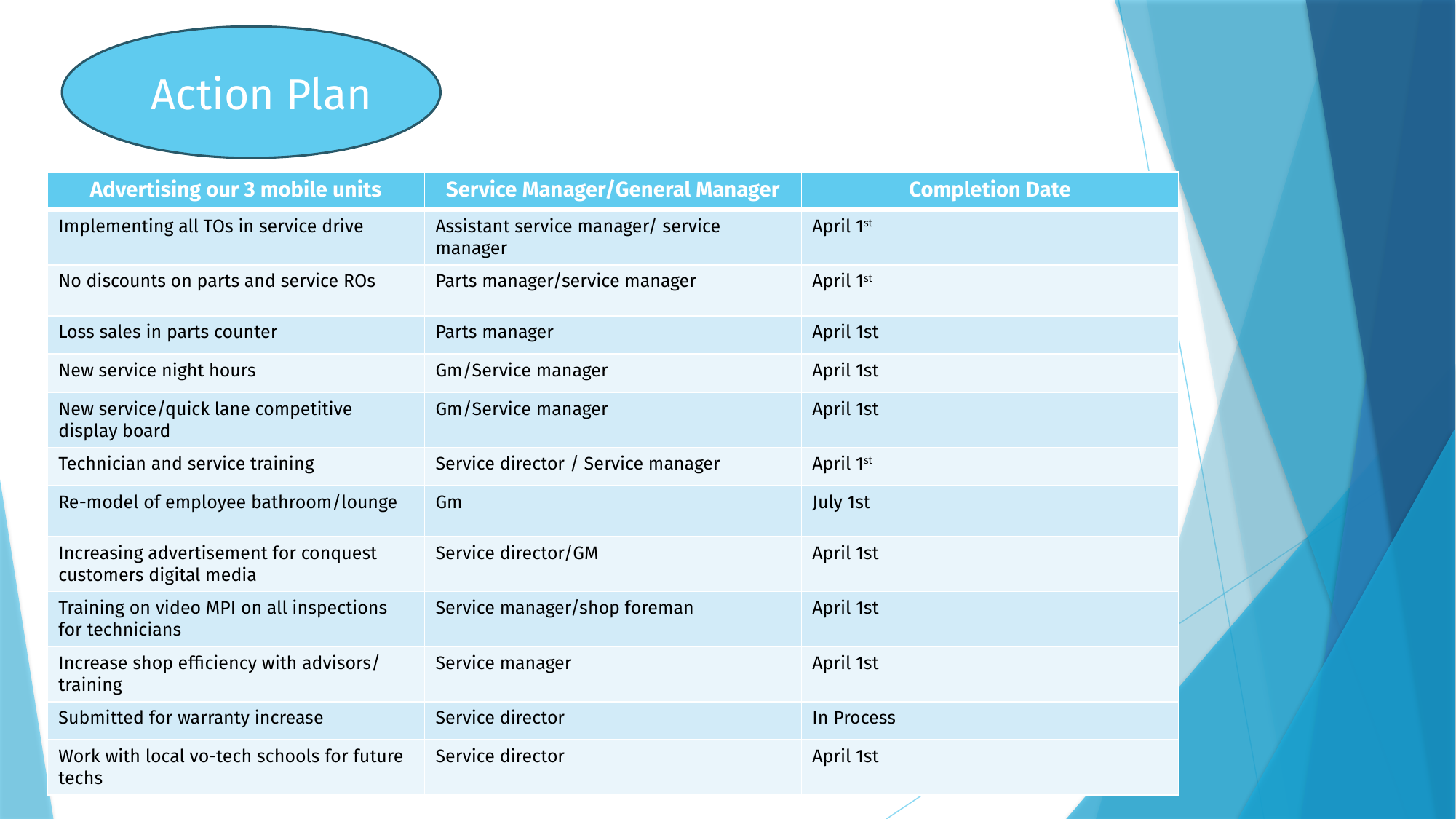

Action Plan
| Advertising our 3 mobile units | Service Manager/General Manager | Completion Date |
| --- | --- | --- |
| Implementing all TOs in service drive | Assistant service manager/ service manager | April 1st |
| No discounts on parts and service ROs | Parts manager/service manager | April 1st |
| Loss sales in parts counter | Parts manager | April 1st |
| New service night hours | Gm/Service manager | April 1st |
| New service/quick lane competitive display board | Gm/Service manager | April 1st |
| Technician and service training | Service director / Service manager | April 1st |
| Re-model of employee bathroom/lounge | Gm | July 1st |
| Increasing advertisement for conquest customers digital media | Service director/GM | April 1st |
| Training on video MPI on all inspections for technicians | Service manager/shop foreman | April 1st |
| Increase shop efficiency with advisors/ training | Service manager | April 1st |
| Submitted for warranty increase | Service director | In Process |
| Work with local vo-tech schools for future techs | Service director | April 1st |